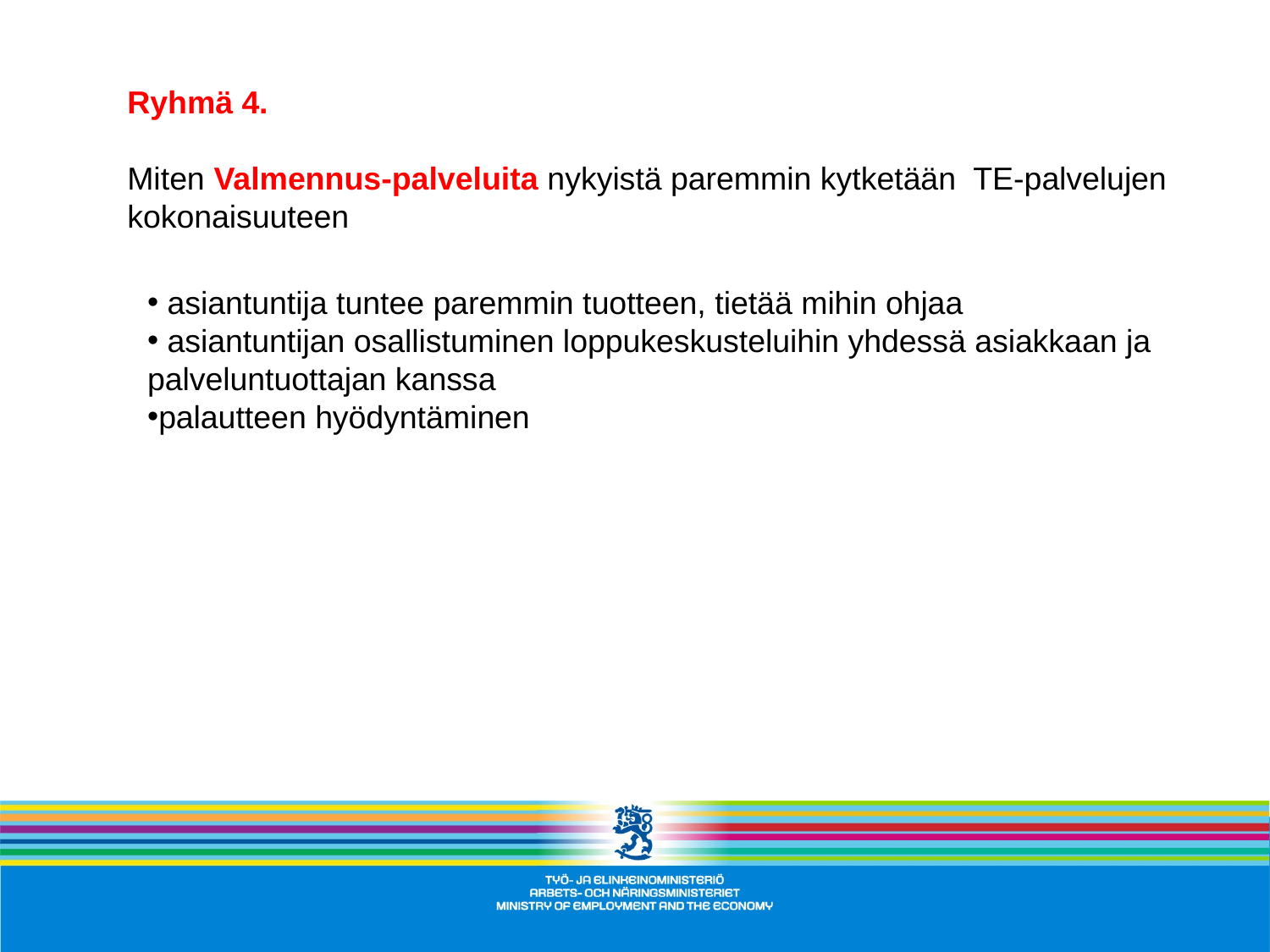

Ryhmä 4.

Miten Valmennus-palveluita nykyistä paremmin kytketään  TE-palvelujen kokonaisuuteen

 asiantuntija tuntee paremmin tuotteen, tietää mihin ohjaa
 asiantuntijan osallistuminen loppukeskusteluihin yhdessä asiakkaan ja palveluntuottajan kanssa
palautteen hyödyntäminen